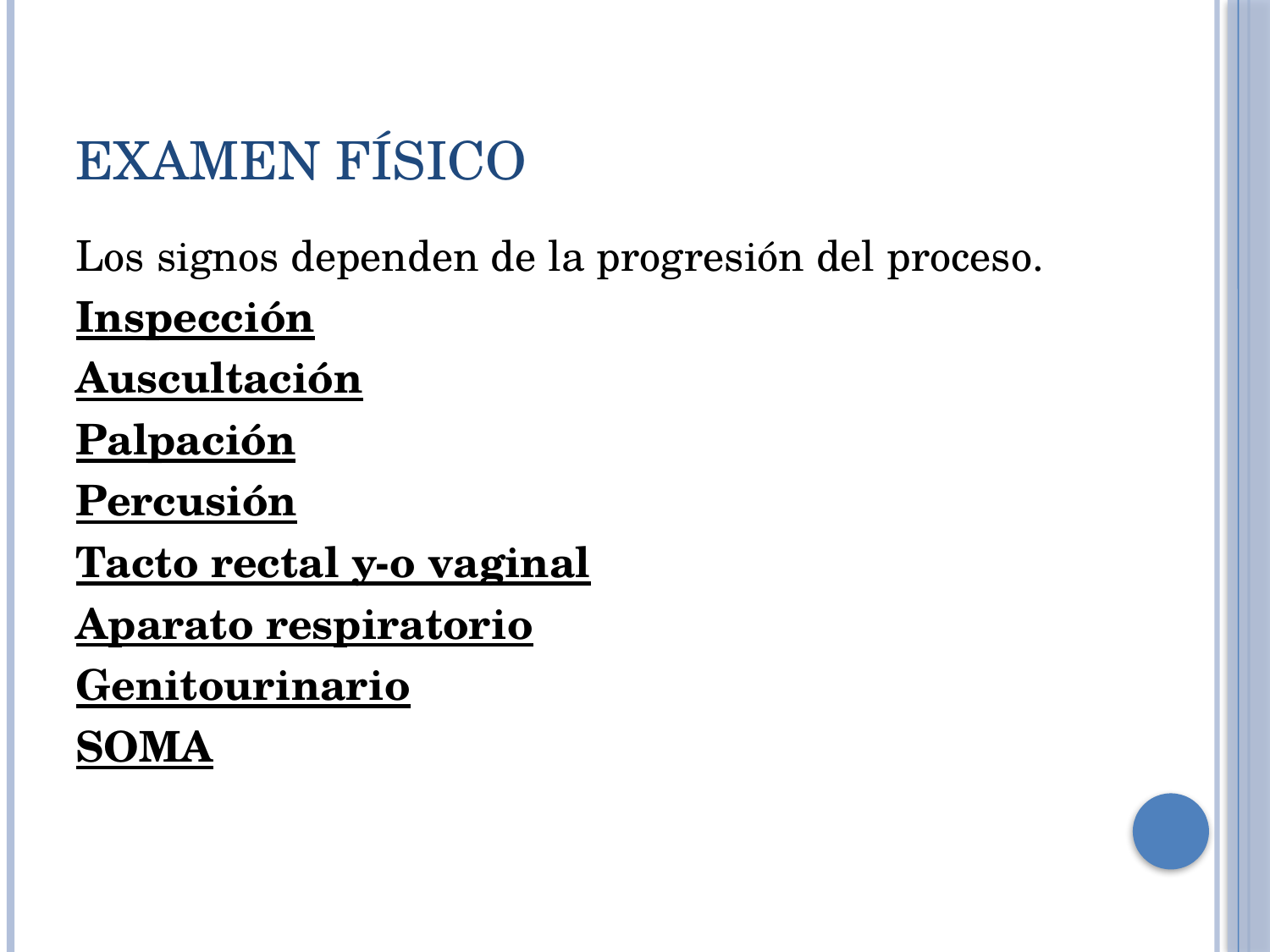

# Examen Físico
Los signos dependen de la progresión del proceso.
Inspección
Auscultación
Palpación
Percusión
Tacto rectal y-o vaginal
Aparato respiratorio
Genitourinario
SOMA